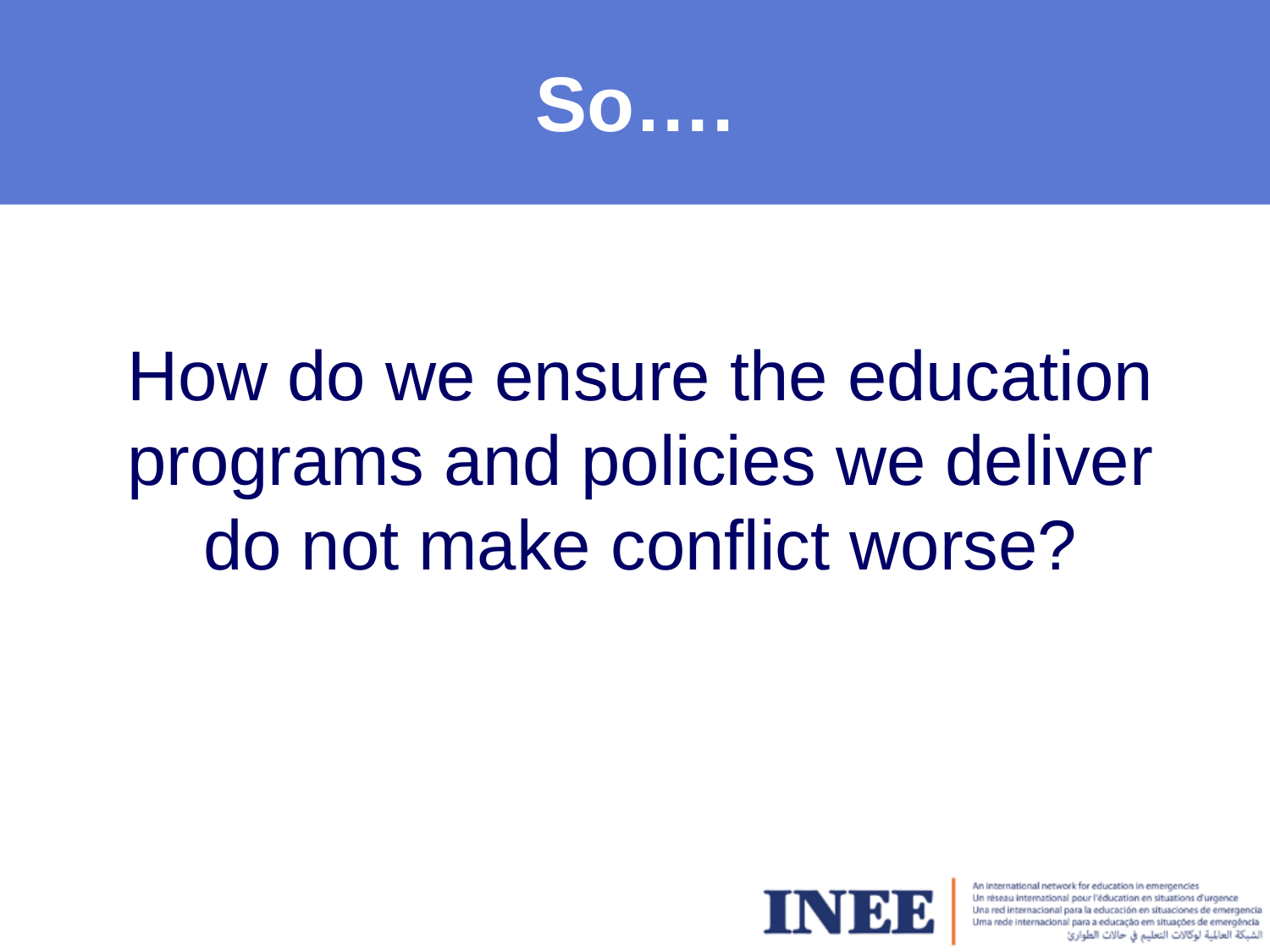

# So….
How do we ensure the education programs and policies we deliver do not make conflict worse?